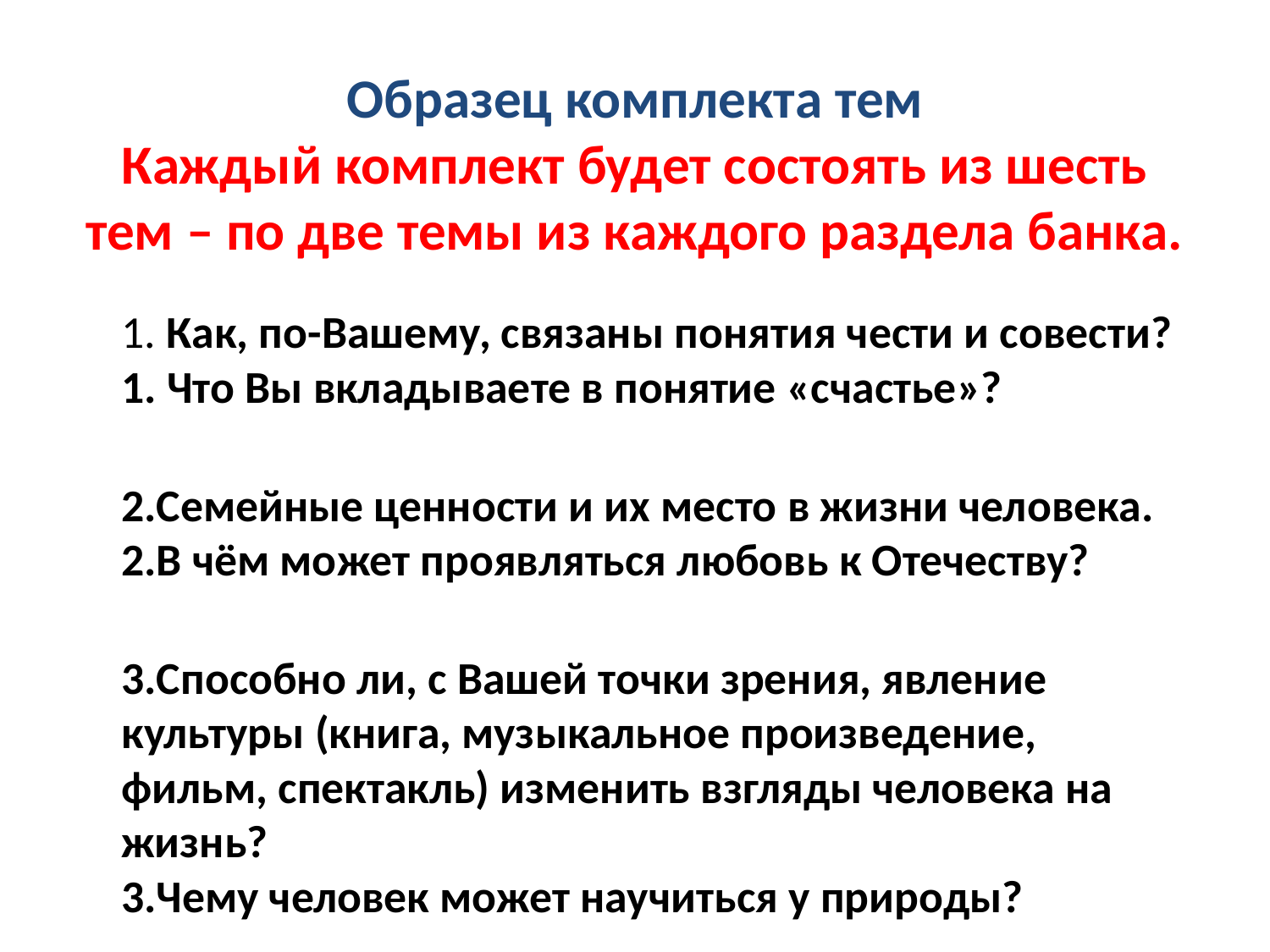

# Образец комплекта тем Каждый комплект будет состоять из шесть тем – по две темы из каждого раздела банка.
1. Как, по-Вашему, связаны понятия чести и совести?
1. Что Вы вкладываете в понятие «счастье»?
2.Семейные ценности и их место в жизни человека.
2.В чём может проявляться любовь к Отечеству?
3.Способно ли, с Вашей точки зрения, явление культуры (книга, музыкальное произведение, фильм, спектакль) изменить взгляды человека на жизнь?
3.Чему человек может научиться у природы?